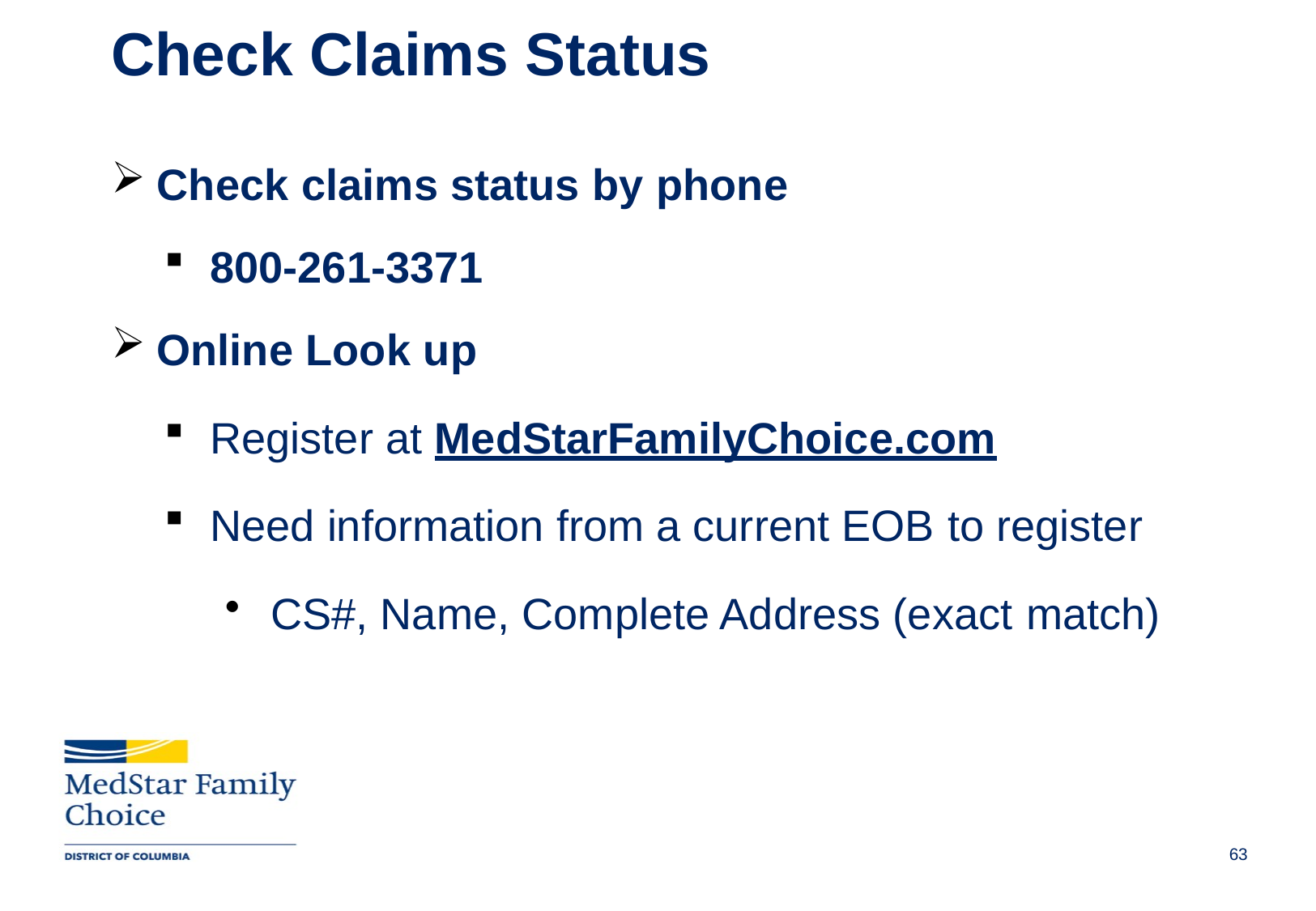

# Check Claims Status
Check claims status by phone
800-261-3371
Online Look up
Register at MedStarFamilyChoice.com
Need information from a current EOB to register
CS#, Name, Complete Address (exact match)

Draft
63